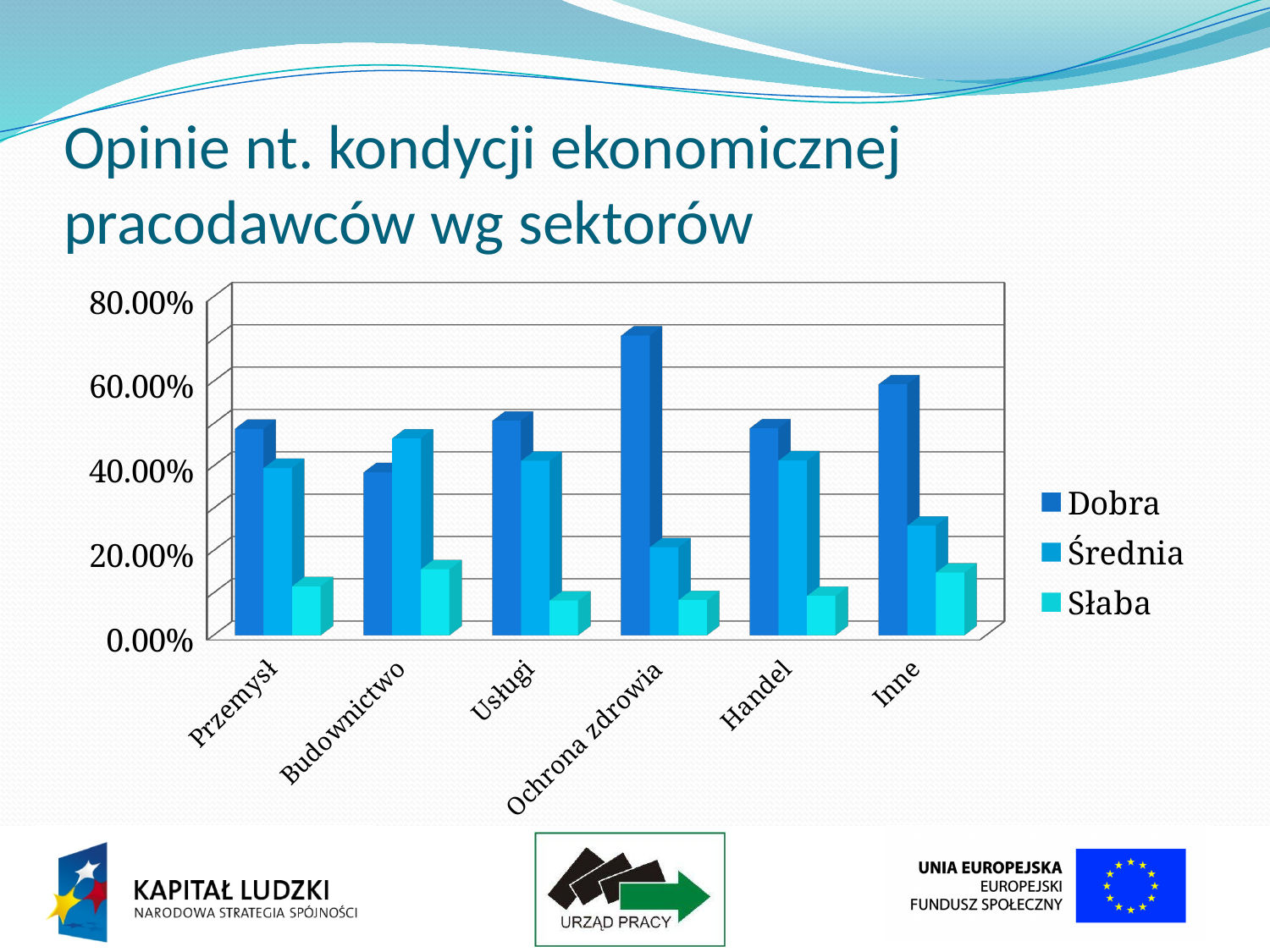

# Opinie nt. kondycji ekonomicznej pracodawców wg sektorów

[unsupported chart]